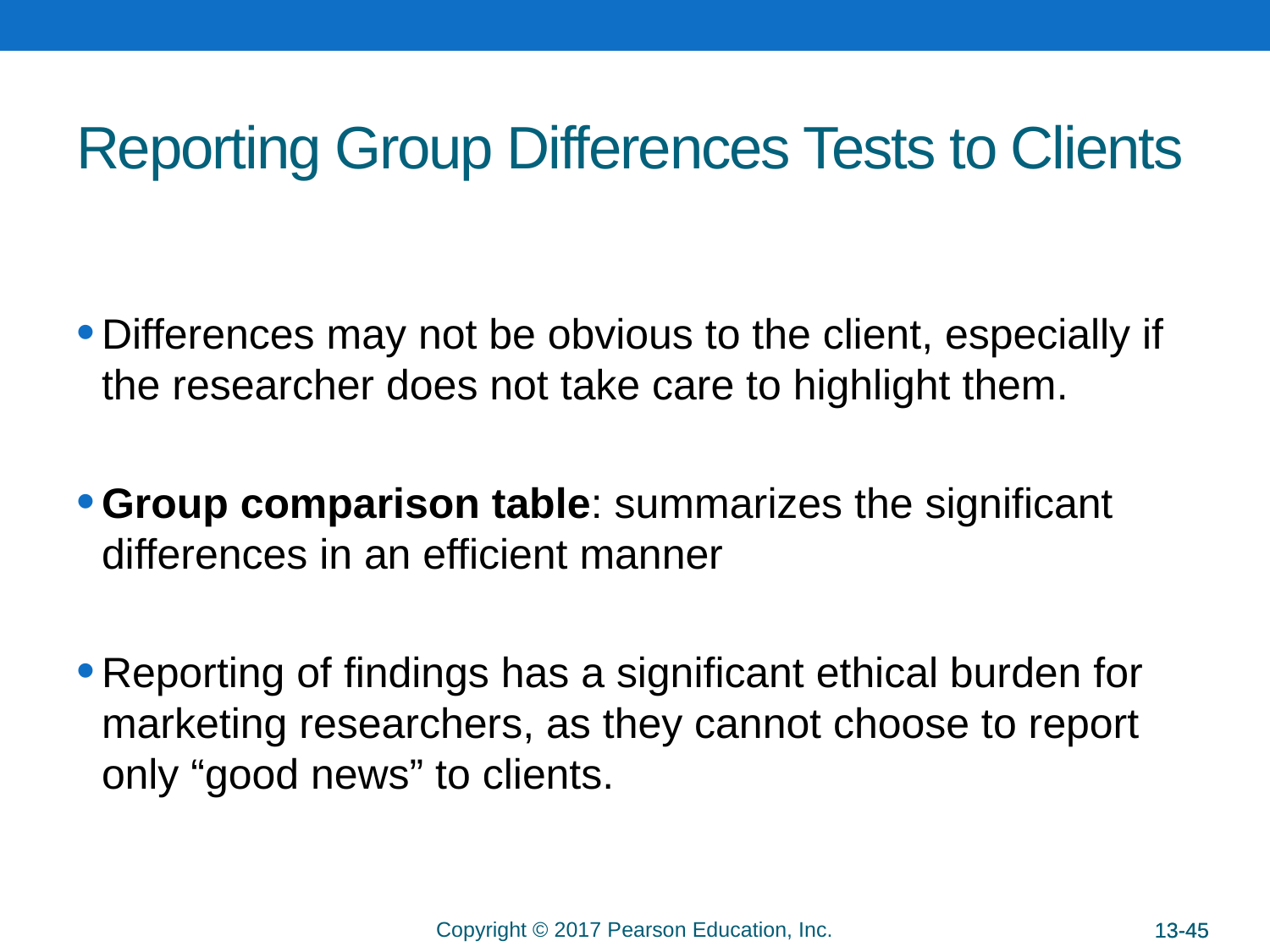

# Reporting Group Differences Tests to Clients
Differences may not be obvious to the client, especially if the researcher does not take care to highlight them.

Group comparison table: summarizes the significant differences in an efficient manner

Reporting of findings has a significant ethical burden for marketing researchers, as they cannot choose to report only “good news” to clients.